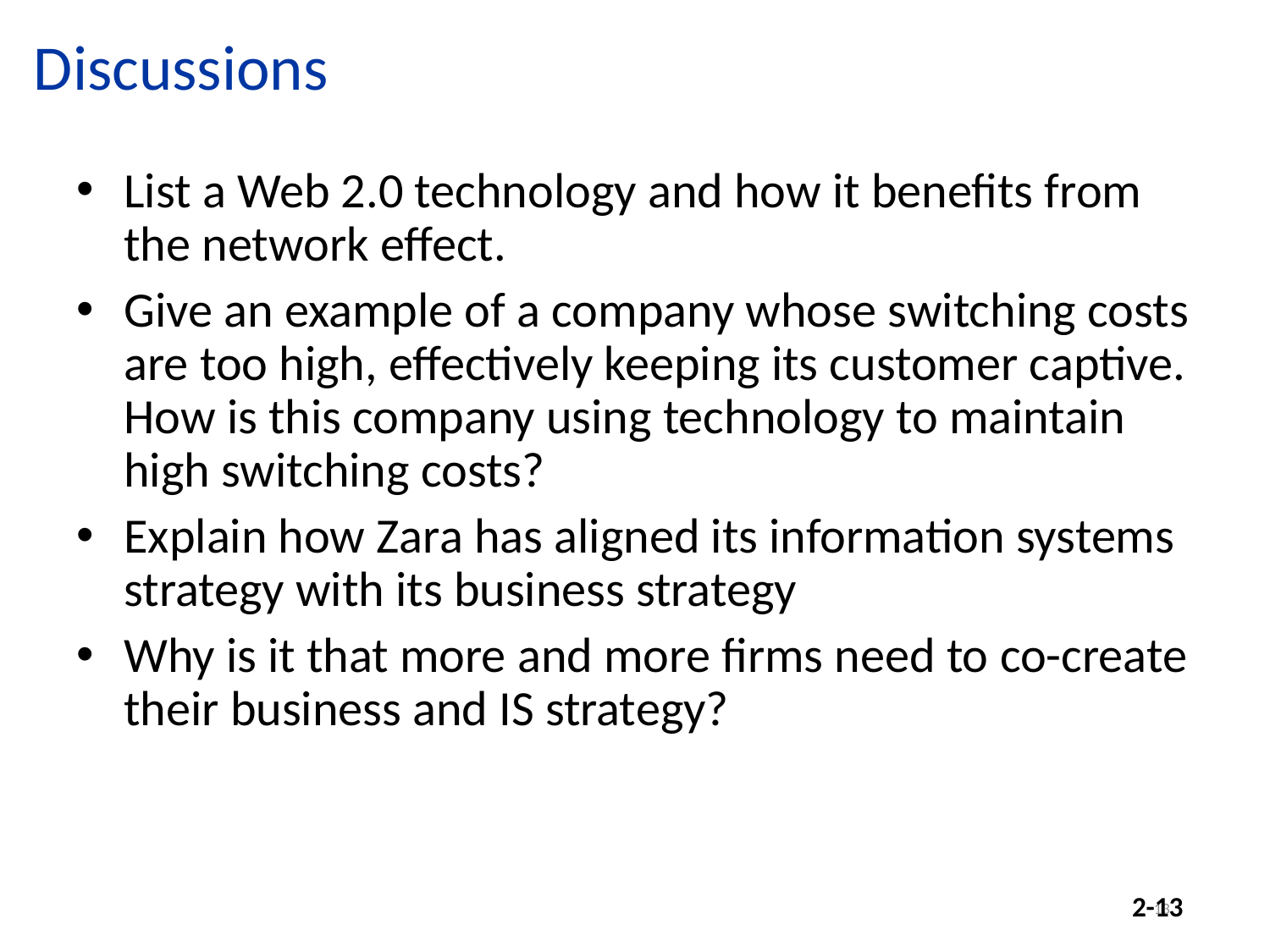

# Discussions
List a Web 2.0 technology and how it benefits from the network effect.
Give an example of a company whose switching costs are too high, effectively keeping its customer captive. How is this company using technology to maintain high switching costs?
Explain how Zara has aligned its information systems strategy with its business strategy
Why is it that more and more firms need to co-create their business and IS strategy?

13